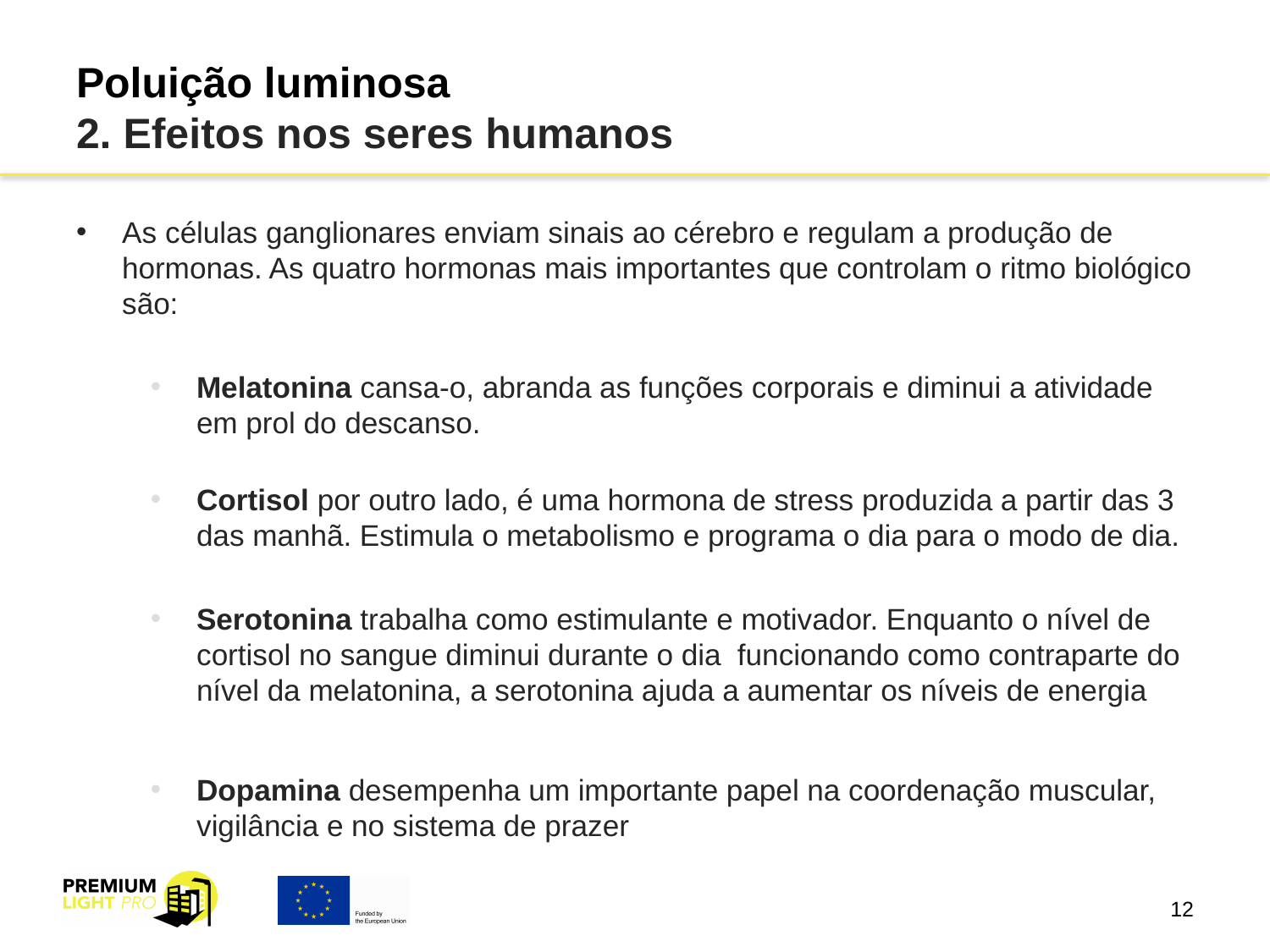

# Poluição luminosa 2. Efeitos nos seres humanos
As células ganglionares enviam sinais ao cérebro e regulam a produção de hormonas. As quatro hormonas mais importantes que controlam o ritmo biológico são:

Melatonina cansa-o, abranda as funções corporais e diminui a atividade em prol do descanso.
Cortisol por outro lado, é uma hormona de stress produzida a partir das 3 das manhã. Estimula o metabolismo e programa o dia para o modo de dia.

Serotonina trabalha como estimulante e motivador. Enquanto o nível de cortisol no sangue diminui durante o dia  funcionando como contraparte do nível da melatonina, a serotonina ajuda a aumentar os níveis de energia

Dopamina desempenha um importante papel na coordenação muscular, vigilância e no sistema de prazer